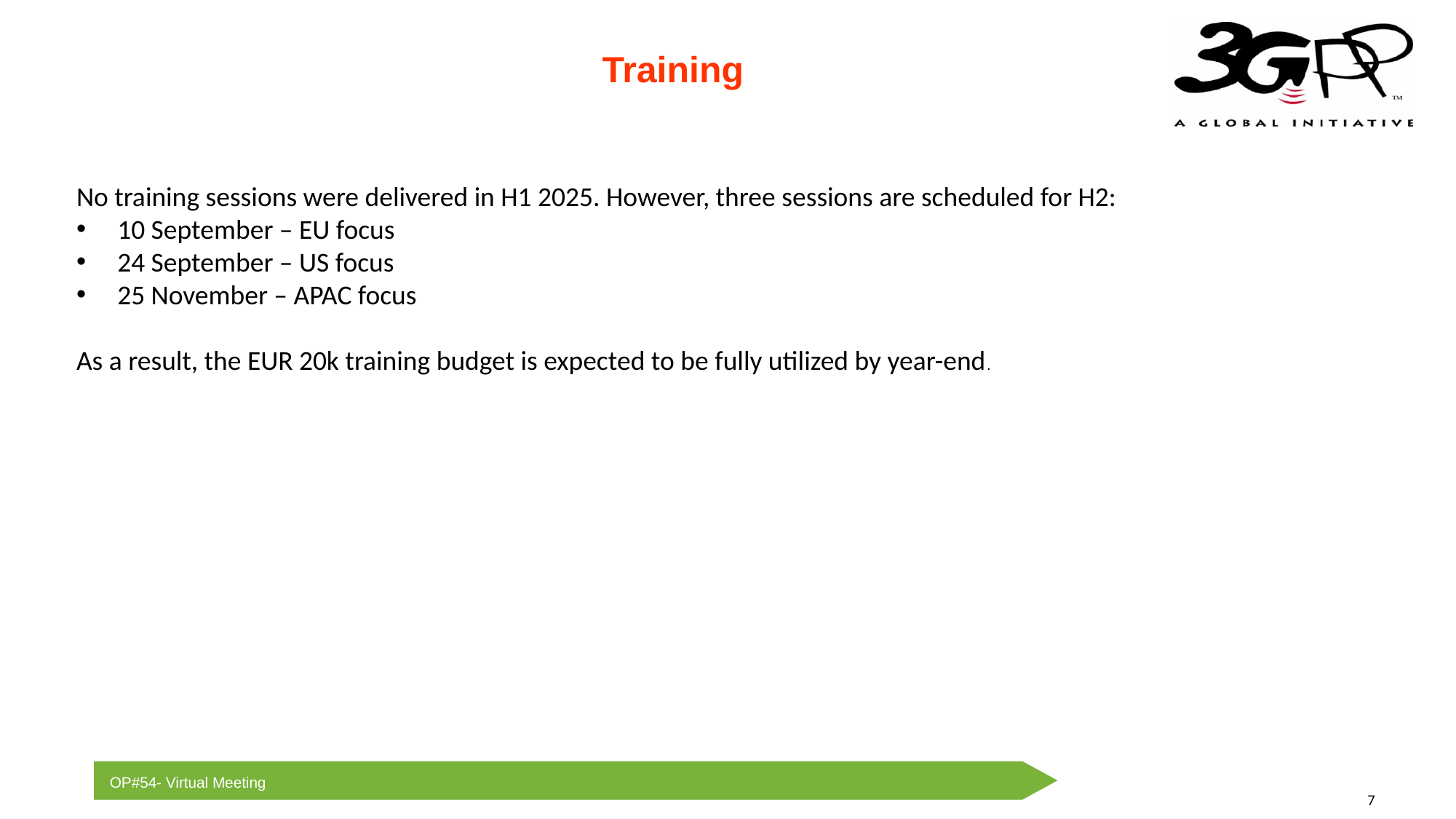

# Training

No training sessions were delivered in H1 2025. However, three sessions are scheduled for H2:
10 September – EU focus
24 September – US focus
25 November – APAC focus

As a result, the EUR 20k training budget is expected to be fully utilized by year-end.